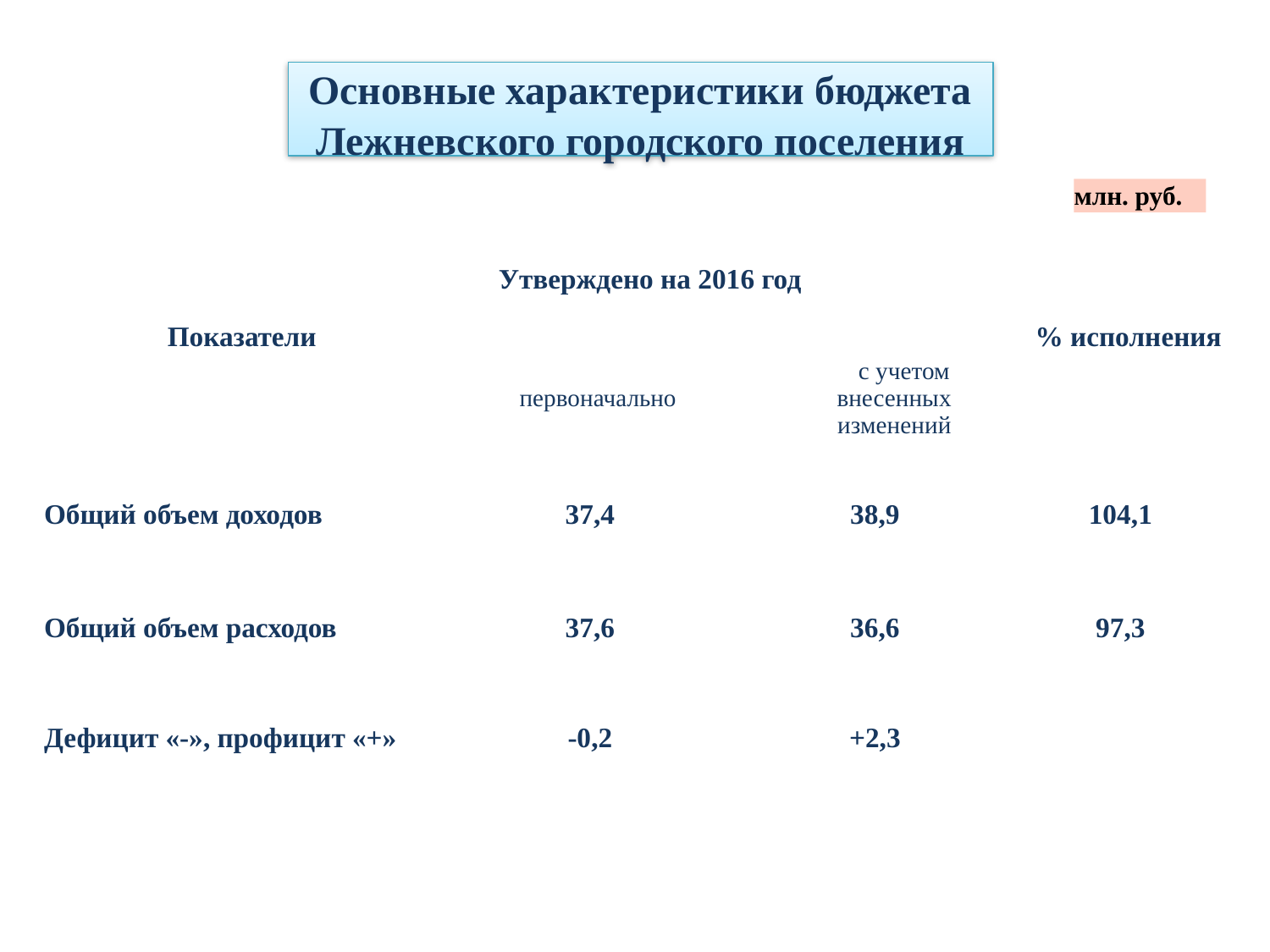

Основные характеристики бюджета Лежневского городского поселения
млн. руб.
| Показатели | Утверждено на 2016 год |  | % исполнения |
| --- | --- | --- | --- |
|  | первоначально | с учетом внесенных изменений |  |
| Общий объем доходов | 37,4 | 38,9 | 104,1 |
| Общий объем расходов | 37,6 | 36,6 | 97,3 |
| Дефицит «-», профицит «+» | -0,2 | +2,3 |  |